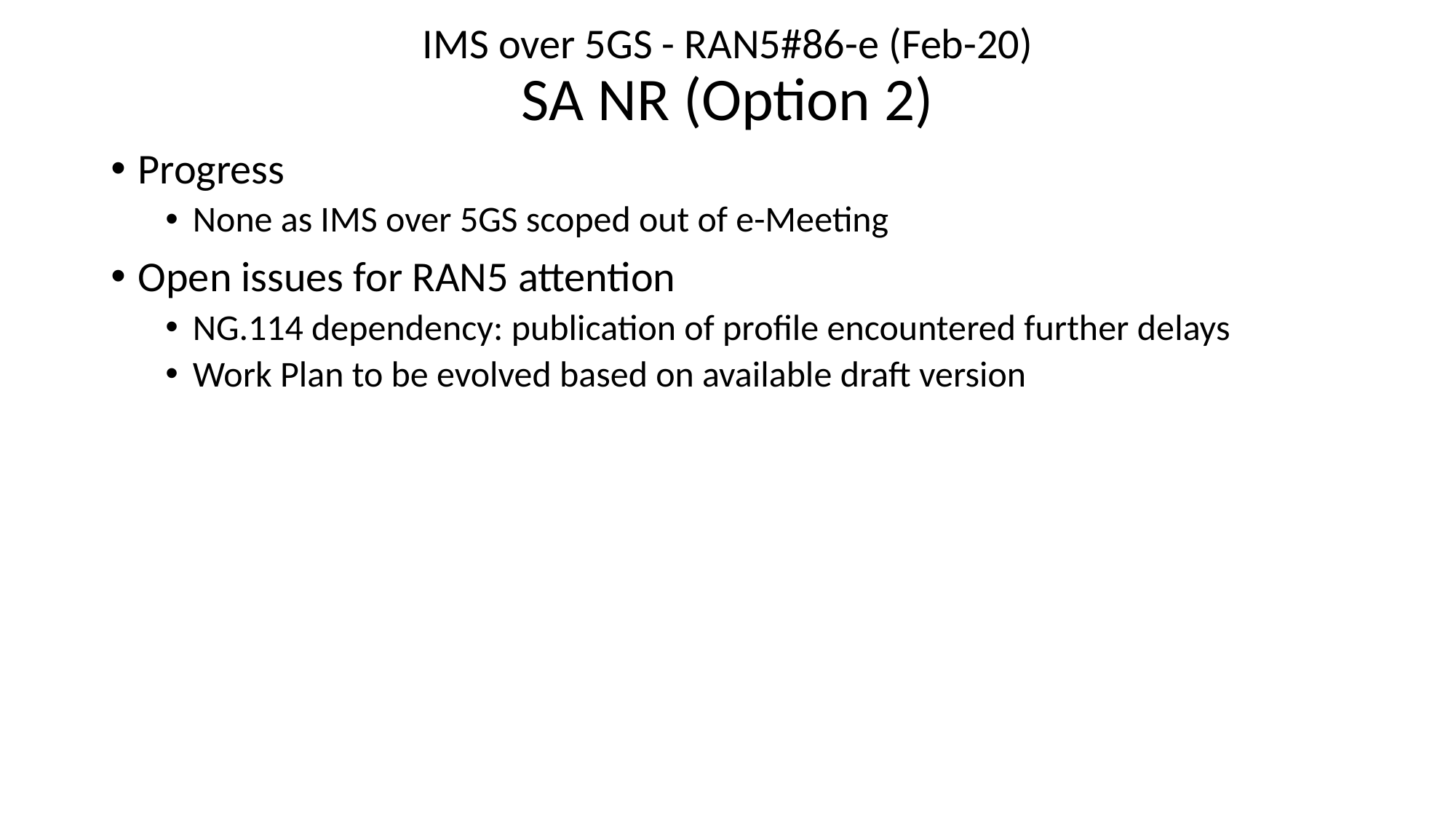

# IMS over 5GS - RAN5#86-e (Feb-20) SA NR (Option 2)
Progress
None as IMS over 5GS scoped out of e-Meeting
Open issues for RAN5 attention
NG.114 dependency: publication of profile encountered further delays
Work Plan to be evolved based on available draft version